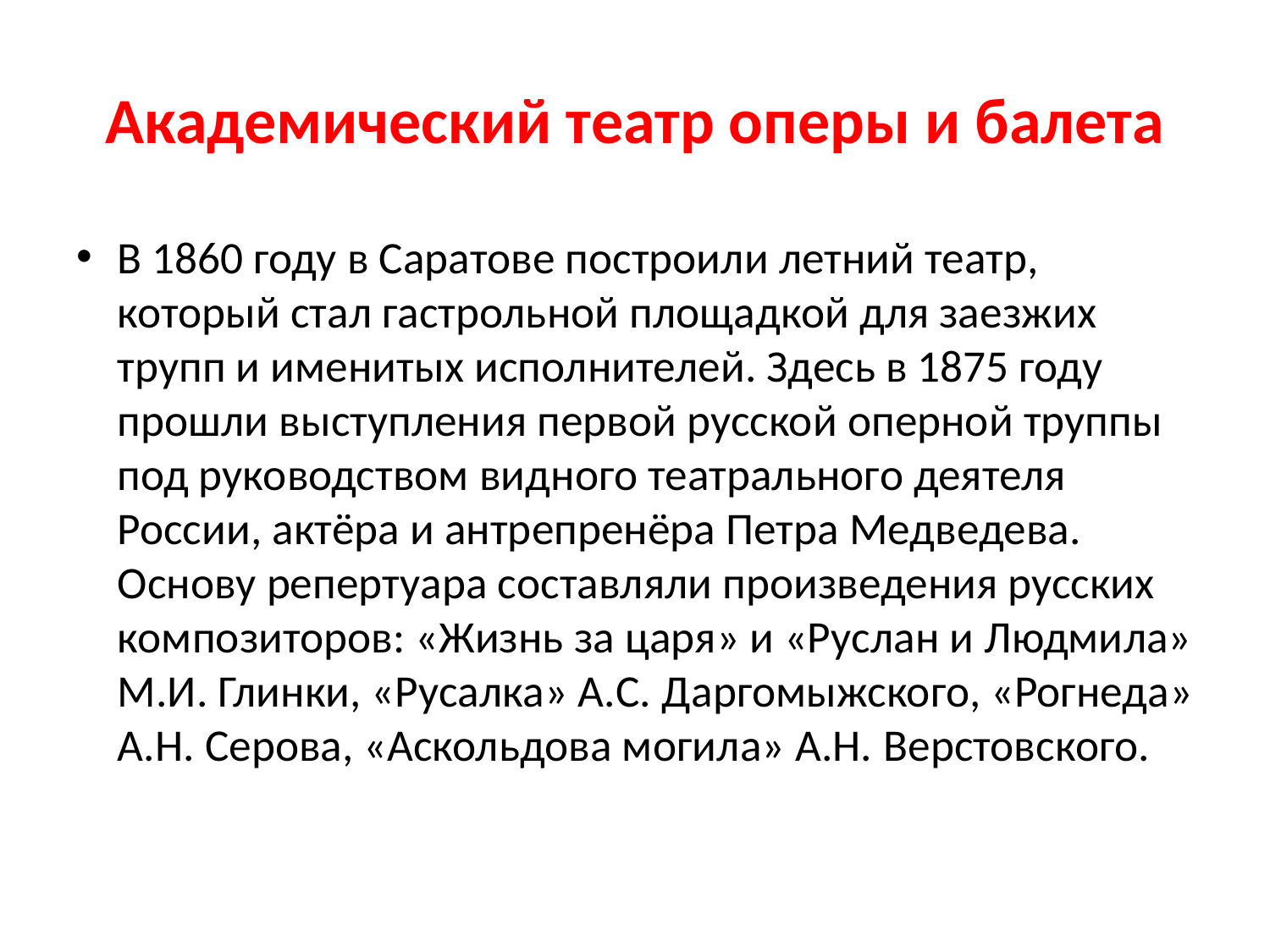

# Академический театр оперы и балета
В 1860 году в Саратове построили летний театр, который стал гастрольной площадкой для заезжих трупп и именитых исполнителей. Здесь в 1875 году прошли выступления первой русской оперной труппы под руководством видного театрального деятеля России, актёра и антрепренёра Петра Медведева. Основу репертуара составляли произведения русских композиторов: «Жизнь за царя» и «Руслан и Людмила» М.И. Глинки, «Русалка» А.С. Даргомыжского, «Рогнеда» А.Н. Серова, «Аскольдова могила» А.Н. Верстовского.